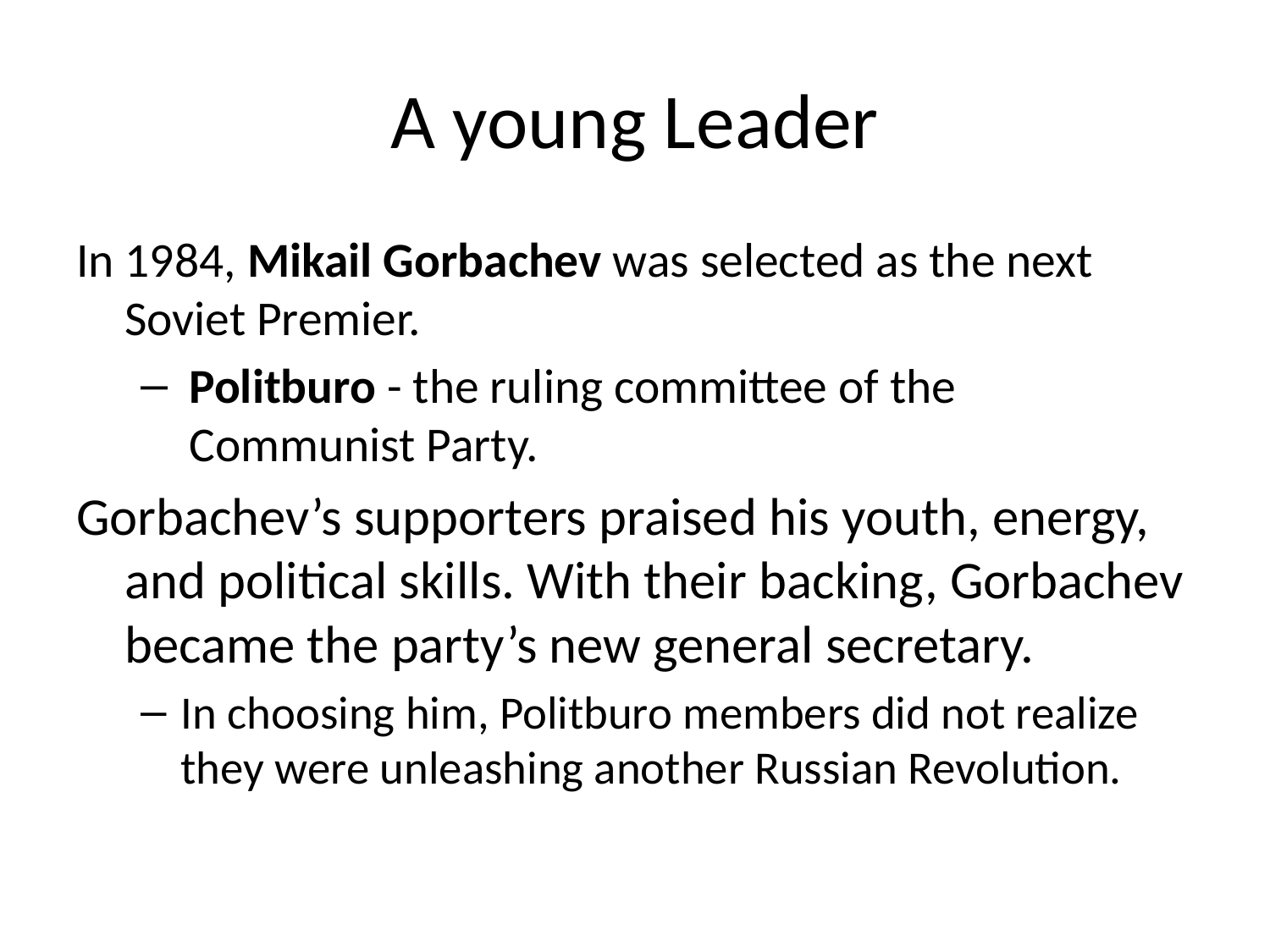

# A young Leader
In 1984, Mikail Gorbachev was selected as the next Soviet Premier.
Politburo - the ruling committee of the Communist Party.
Gorbachev’s supporters praised his youth, energy, and political skills. With their backing, Gorbachev became the party’s new general secretary.
In choosing him, Politburo members did not realize they were unleashing another Russian Revolution.